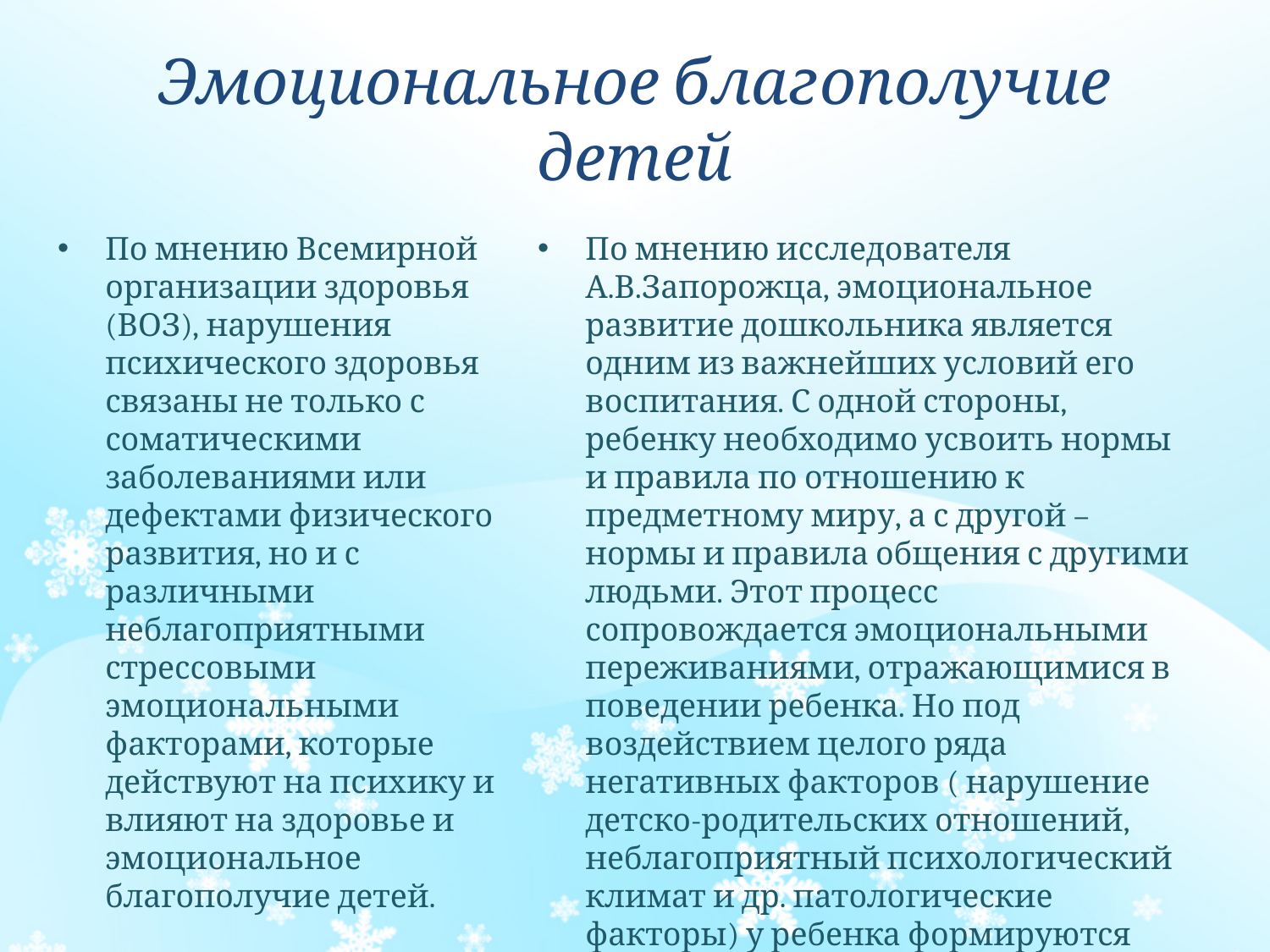

# Эмоциональное благополучие детей
По мнению Всемирной организации здоровья (ВОЗ), нарушения психического здоровья связаны не только с соматическими заболеваниями или дефектами физического развития, но и с различными неблагоприятными стрессовыми эмоциональными факторами, которые действуют на психику и влияют на здоровье и эмоциональное благополучие детей.

По мнению исследователя А.В.Запорожца, эмоциональное развитие дошкольника является одним из важнейших условий его воспитания. С одной стороны, ребенку необходимо усвоить нормы и правила по отношению к предметному миру, а с другой – нормы и правила общения с другими людьми. Этот процесс сопровождается эмоциональными переживаниями, отражающимися в поведении ребенка. Но под воздействием целого ряда негативных факторов ( нарушение детско-родительских отношений, неблагоприятный психологический климат и др. патологические факторы) у ребенка формируются признаки социально – эмоционального неблагополучия.